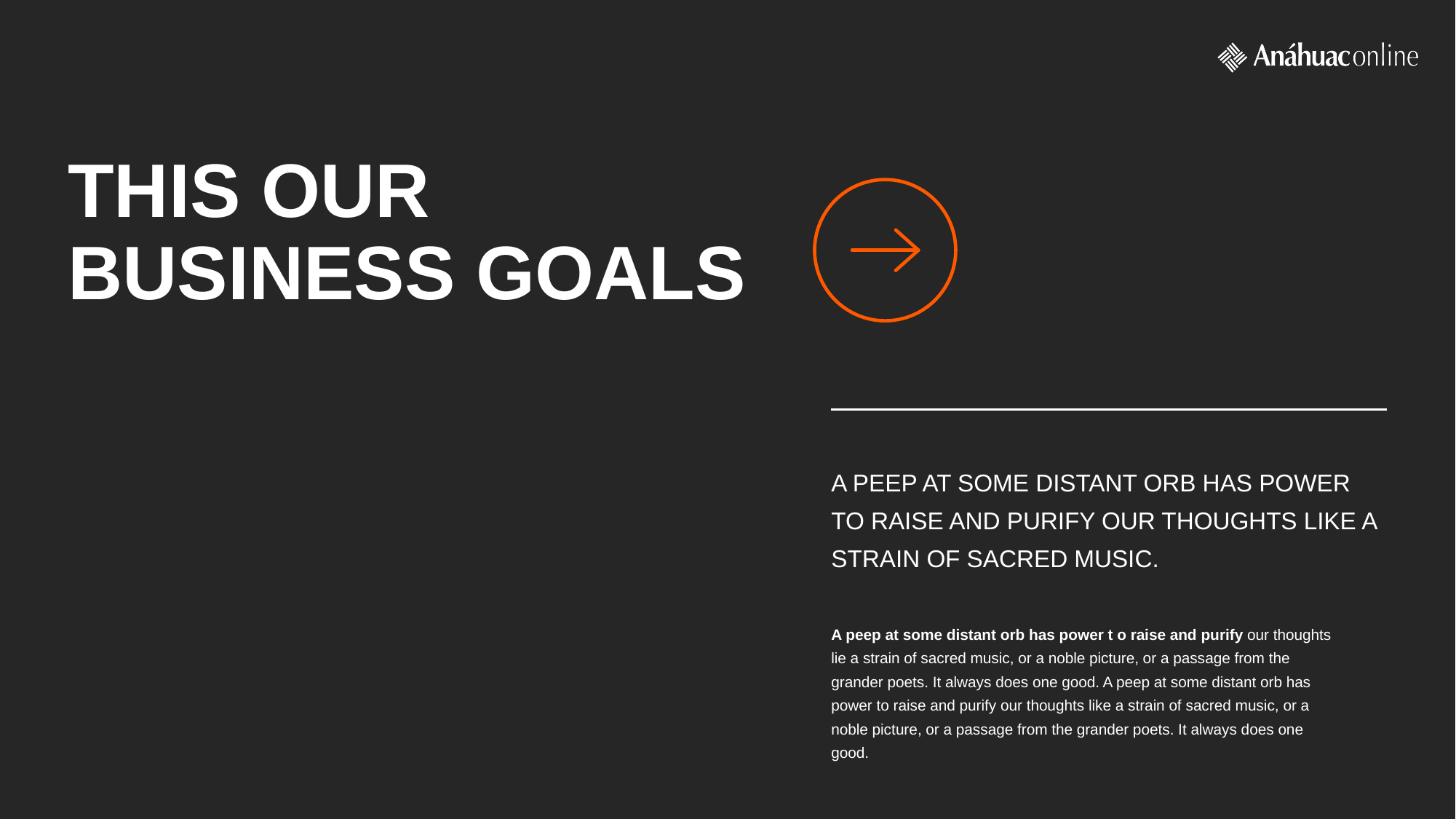

THIS OUR
BUSINESS GOALS

A PEEP AT SOME DISTANT ORB HAS POWER TO RAISE AND PURIFY OUR THOUGHTS LIKE A STRAIN OF SACRED MUSIC.
A peep at some distant orb has power t o raise and purify our thoughts lie a strain of sacred music, or a noble picture, or a passage from the grander poets. It always does one good. A peep at some distant orb has power to raise and purify our thoughts like a strain of sacred music, or a noble picture, or a passage from the grander poets. It always does one good.
But I must explain to you how all this mistaken idea of denouncing pleasure and praising pain was born and I will give you a complete account of the system, and expound the actual teachings of the great explorer of the truth, the master-builder of human happiness